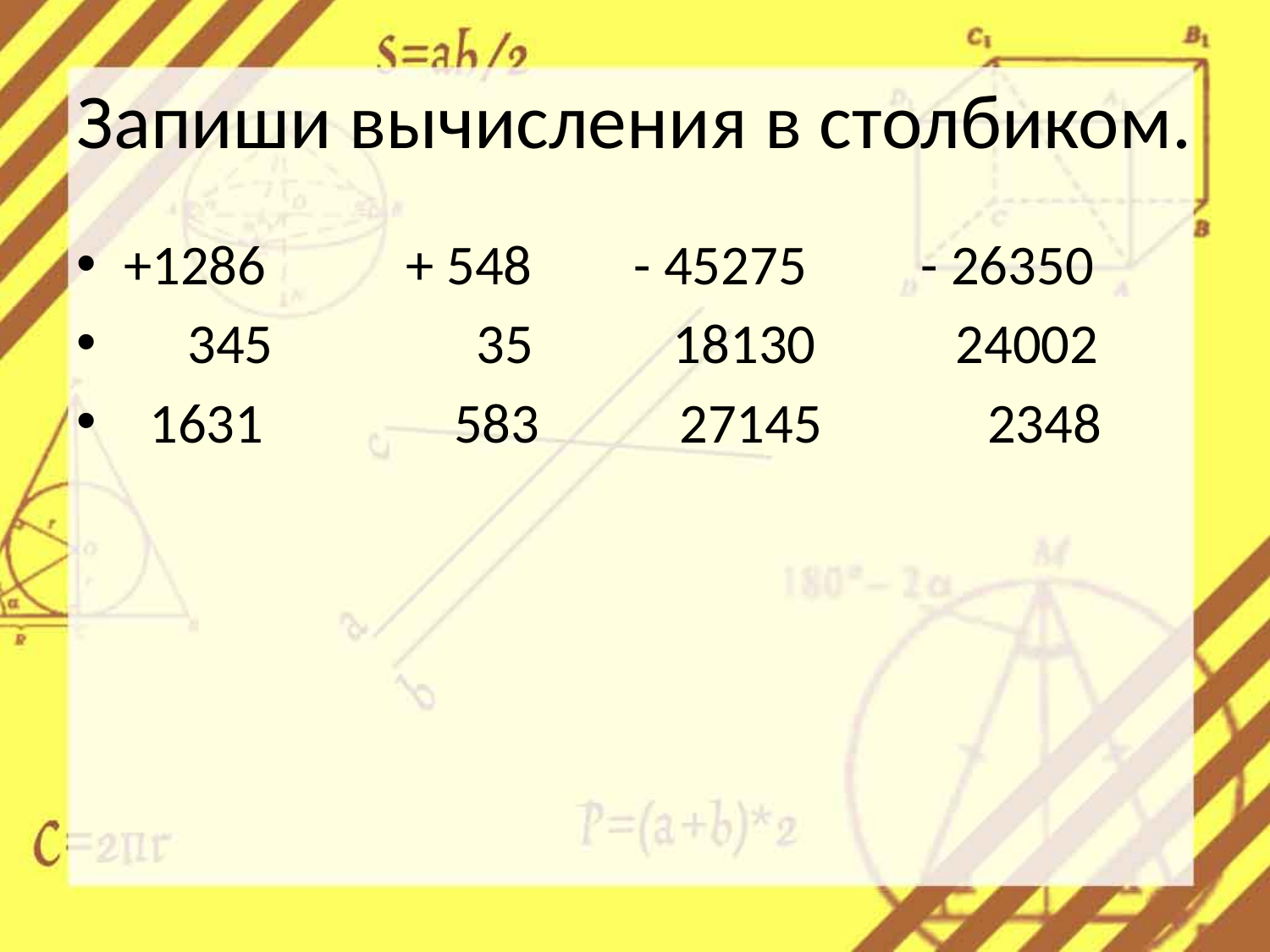

# Запиши вычисления в столбиком.
+1286           + 548        - 45275         - 26350
     345                35           18130           24002
  1631               583           27145             2348